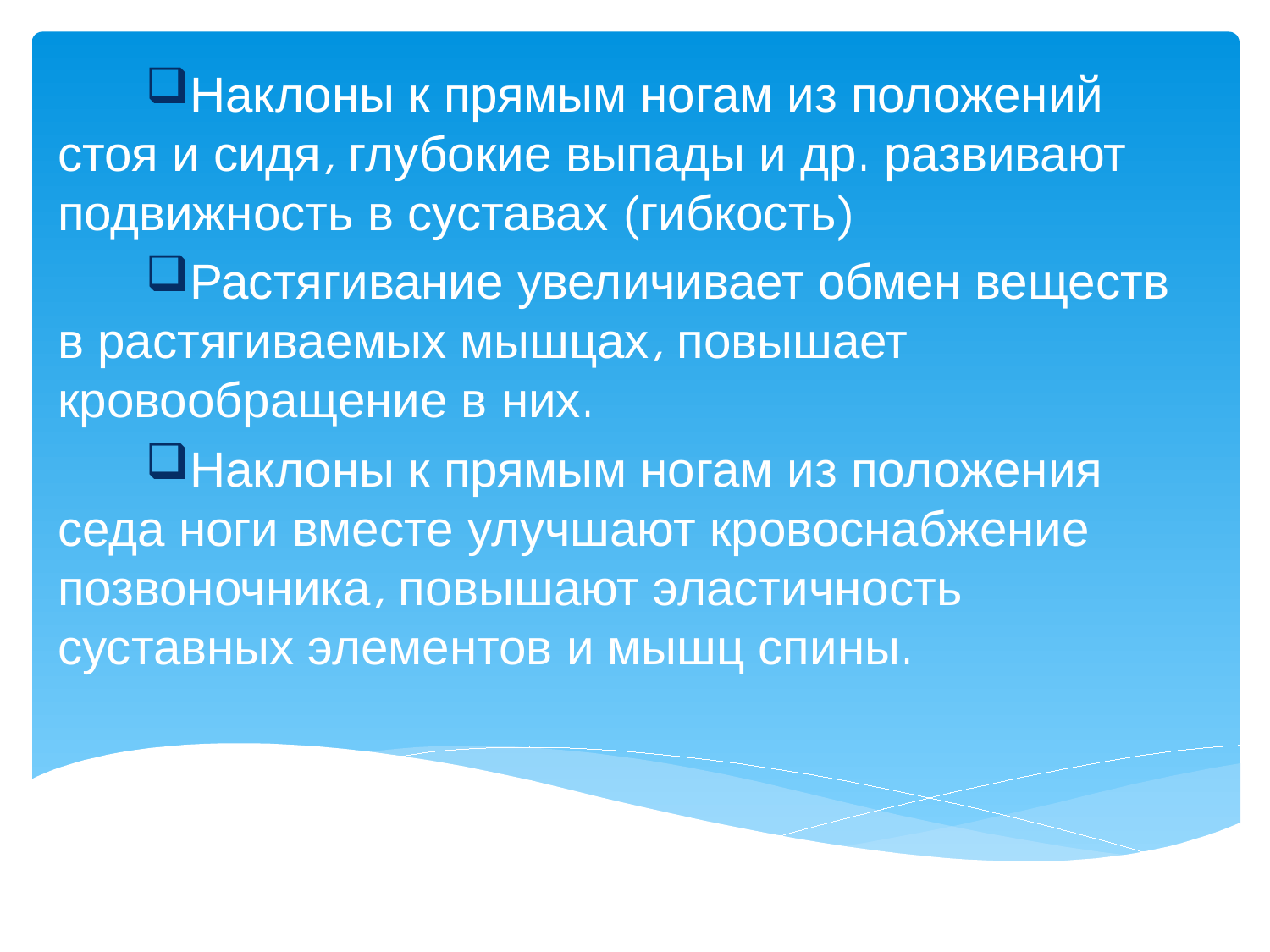

Наклоны к прямым ногам из положений стоя и сидя, глубокие выпады и др. развивают подвижность в суставах (гибкость)
Растягивание увеличивает обмен веществ в растягиваемых мышцах, повышает кровообращение в них.
Наклоны к прямым ногам из положения седа ноги вместе улучшают кровоснабжение позвоночника, повышают эластичность суставных элементов и мышц спины.